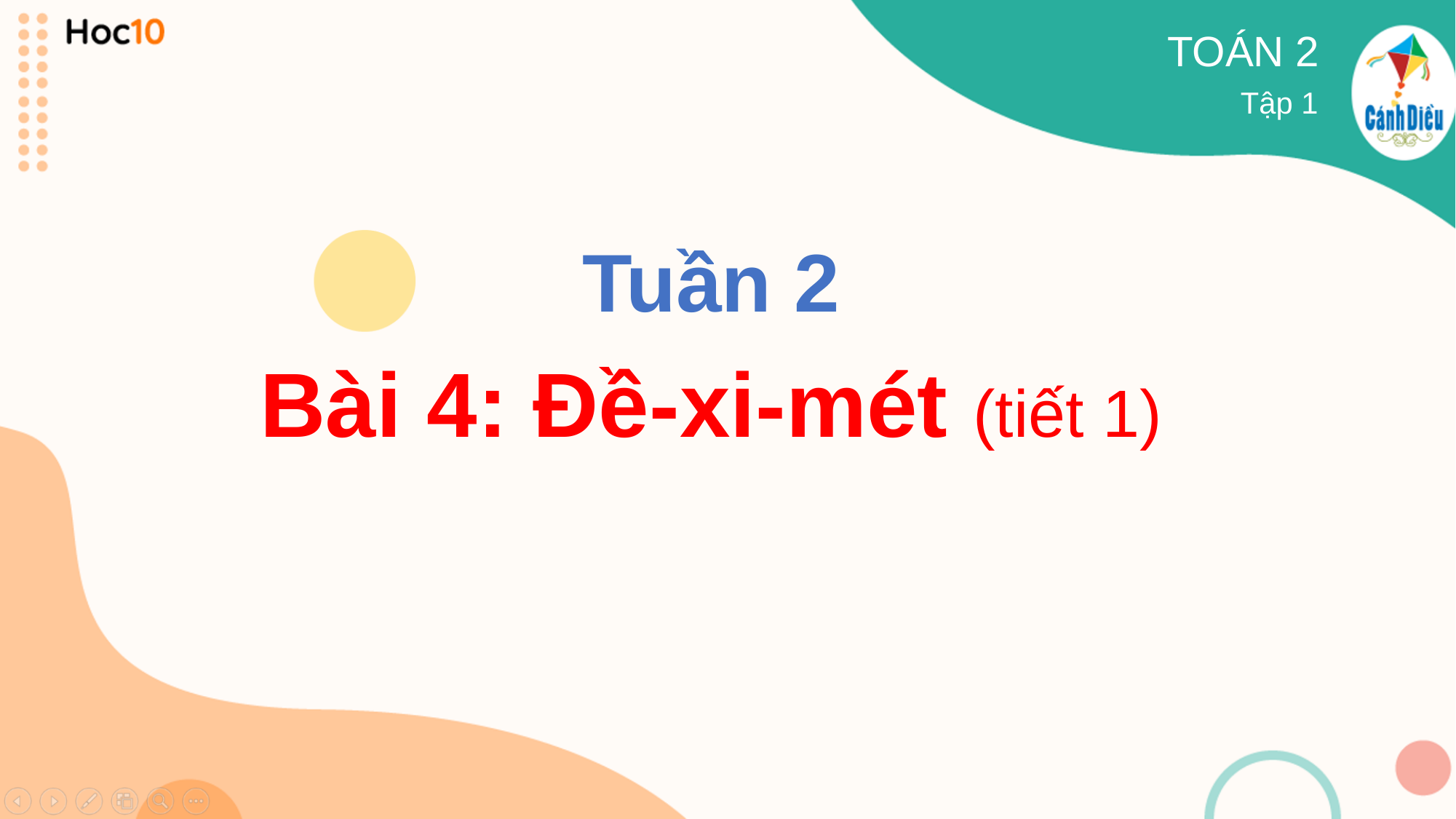

TOÁN 2
Tập 1
Tuần 2
Bài 4: Đề-xi-mét (tiết 1)